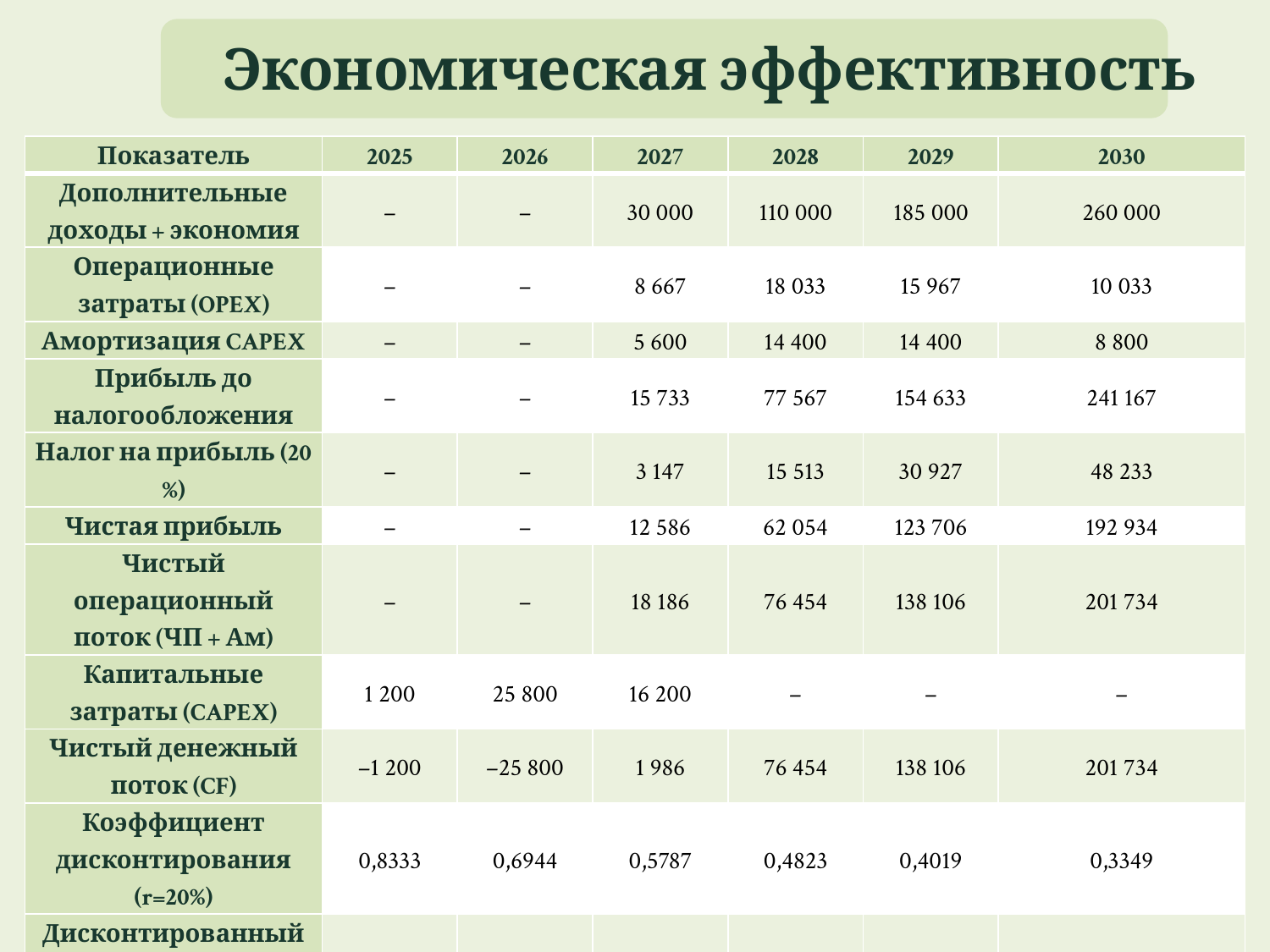

# Экономическая эффективность
| Показатель | 2025 | 2026 | 2027 | 2028 | 2029 | 2030 |
| --- | --- | --- | --- | --- | --- | --- |
| Дополнительные доходы + экономия | – | – | 30 000 | 110 000 | 185 000 | 260 000 |
| Операционные затраты (OPEX) | – | – | 8 667 | 18 033 | 15 967 | 10 033 |
| Амортизация CAPEX | – | – | 5 600 | 14 400 | 14 400 | 8 800 |
| Прибыль до налогообложения | – | – | 15 733 | 77 567 | 154 633 | 241 167 |
| Налог на прибыль (20 %) | – | – | 3 147 | 15 513 | 30 927 | 48 233 |
| Чистая прибыль | – | – | 12 586 | 62 054 | 123 706 | 192 934 |
| Чистый операционный поток (ЧП + Ам) | – | – | 18 186 | 76 454 | 138 106 | 201 734 |
| Капитальные затраты (CAPEX) | 1 200 | 25 800 | 16 200 | – | – | – |
| Чистый денежный поток (CF) | –1 200 | –25 800 | 1 986 | 76 454 | 138 106 | 201 734 |
| Коэффициент дисконтирования (r=20%) | 0,8333 | 0,6944 | 0,5787 | 0,4823 | 0,4019 | 0,3349 |
| Дисконтированный денежный поток (DCF) | –1 000 | –17 917 | 1 149 | 36 869 | 55 501 | 67 561 |

16